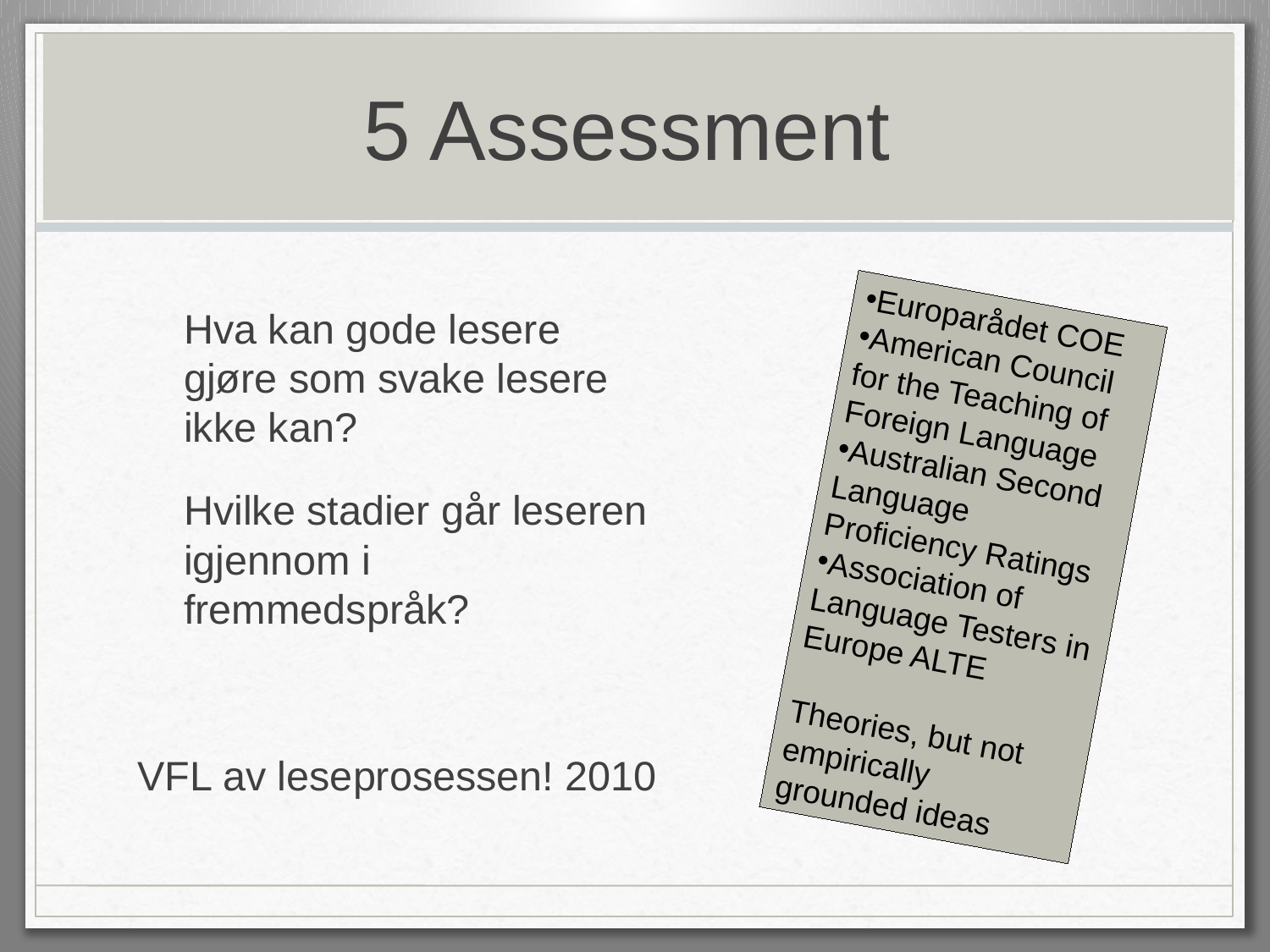

# 5 Assessment
Europarådet COE
American Council for the Teaching of Foreign Language
Australian Second Language Proficiency Ratings
Association of Language Testers in Europe ALTE

Theories, but not empirically grounded ideas
	Hva kan gode lesere gjøre som svake lesere ikke kan?
	Hvilke stadier går leseren igjennom i fremmedspråk?

VFL av leseprosessen! 2010